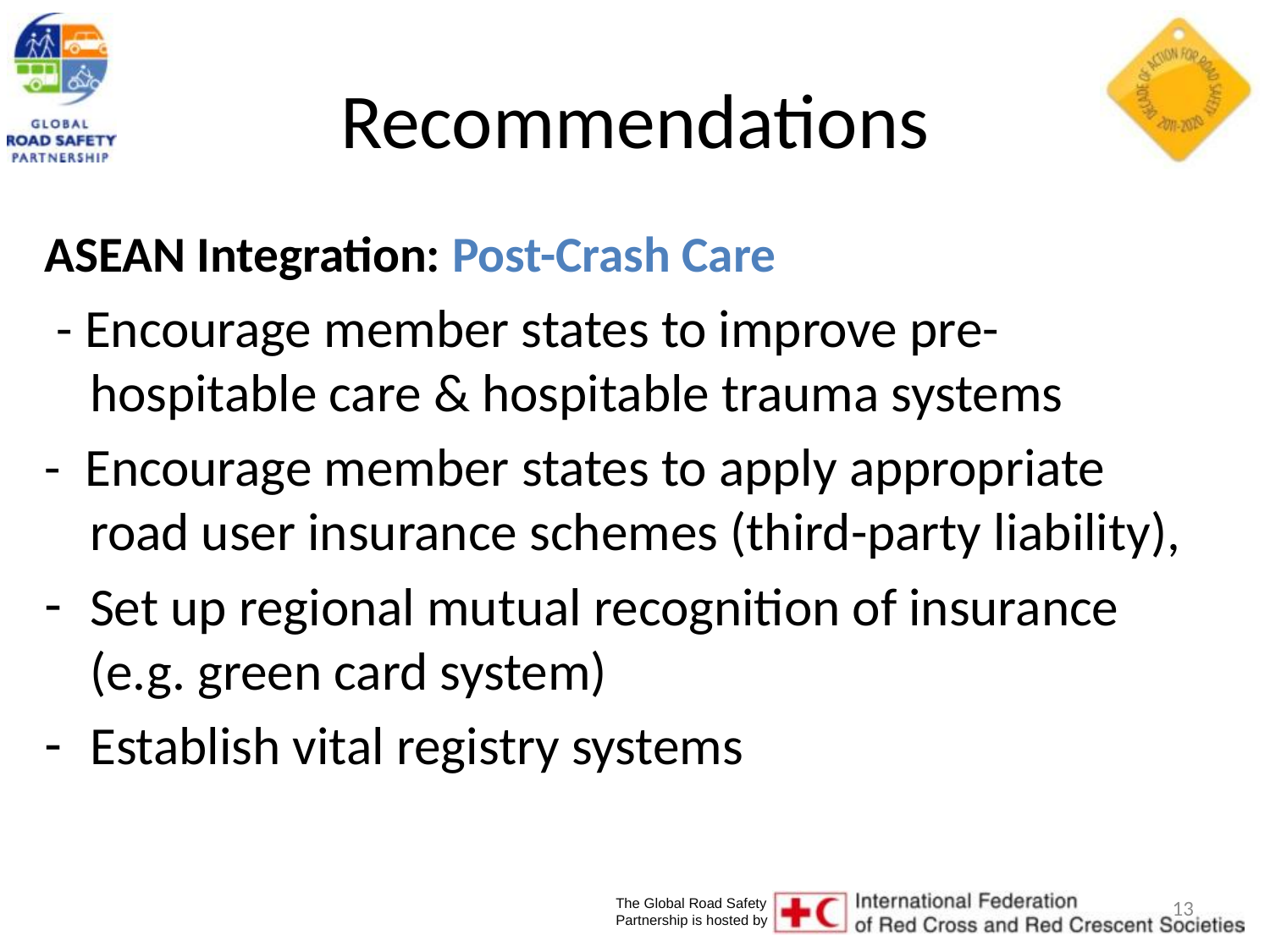

# Recommendations
ASEAN Integration: Post-Crash Care
 - Encourage member states to improve pre-hospitable care & hospitable trauma systems
-  Encourage member states to apply appropriate road user insurance schemes (third-party liability),
Set up regional mutual recognition of insurance (e.g. green card system)
Establish vital registry systems

13